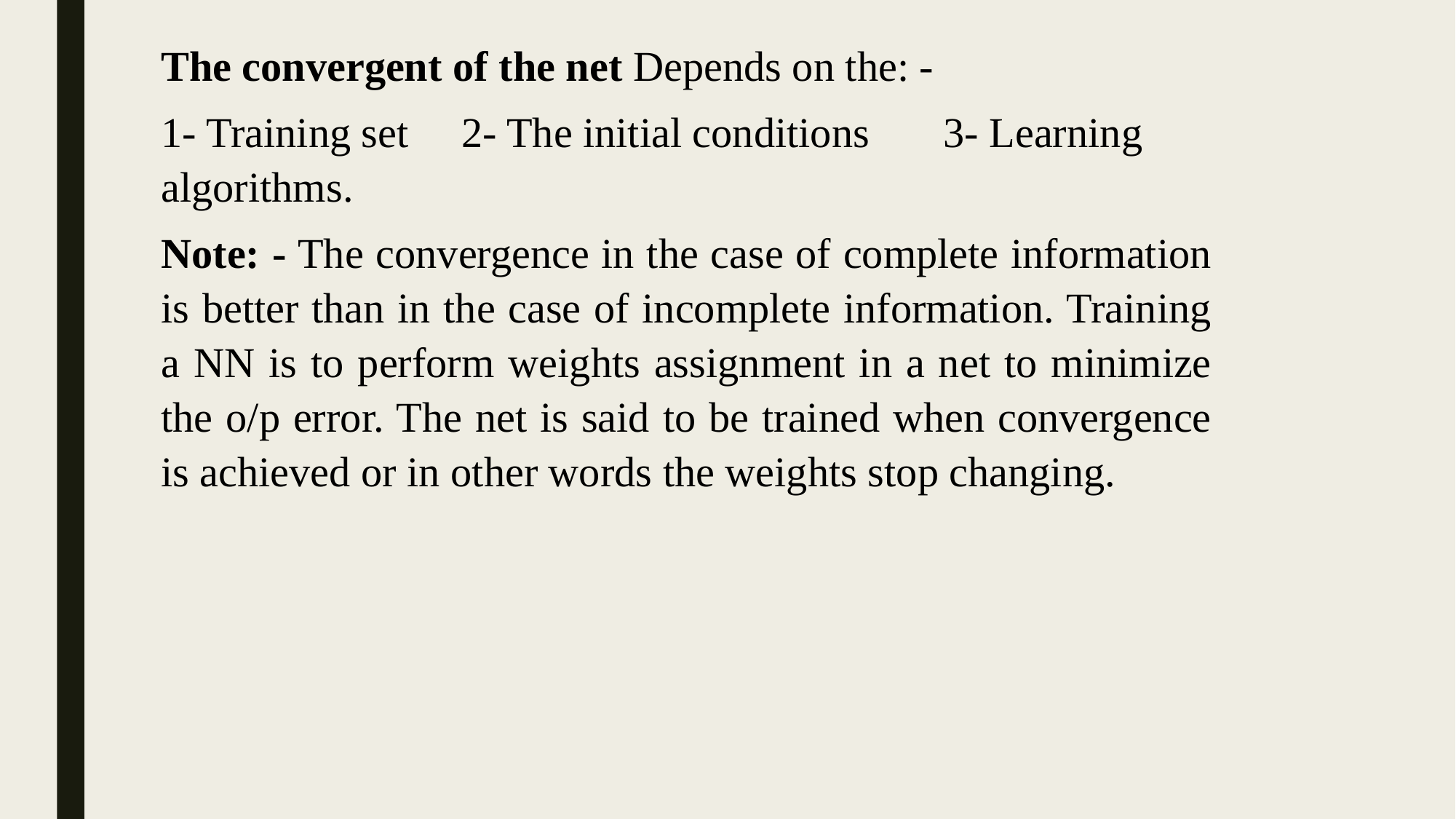

The convergent of the net Depends on the: -
1- Training set     2- The initial conditions       3- Learning algorithms.
Note: - The convergence in the case of complete information is better than in the case of incomplete information. Training a NN is to perform weights assignment in a net to minimize the o/p error. The net is said to be trained when convergence is achieved or in other words the weights stop changing.